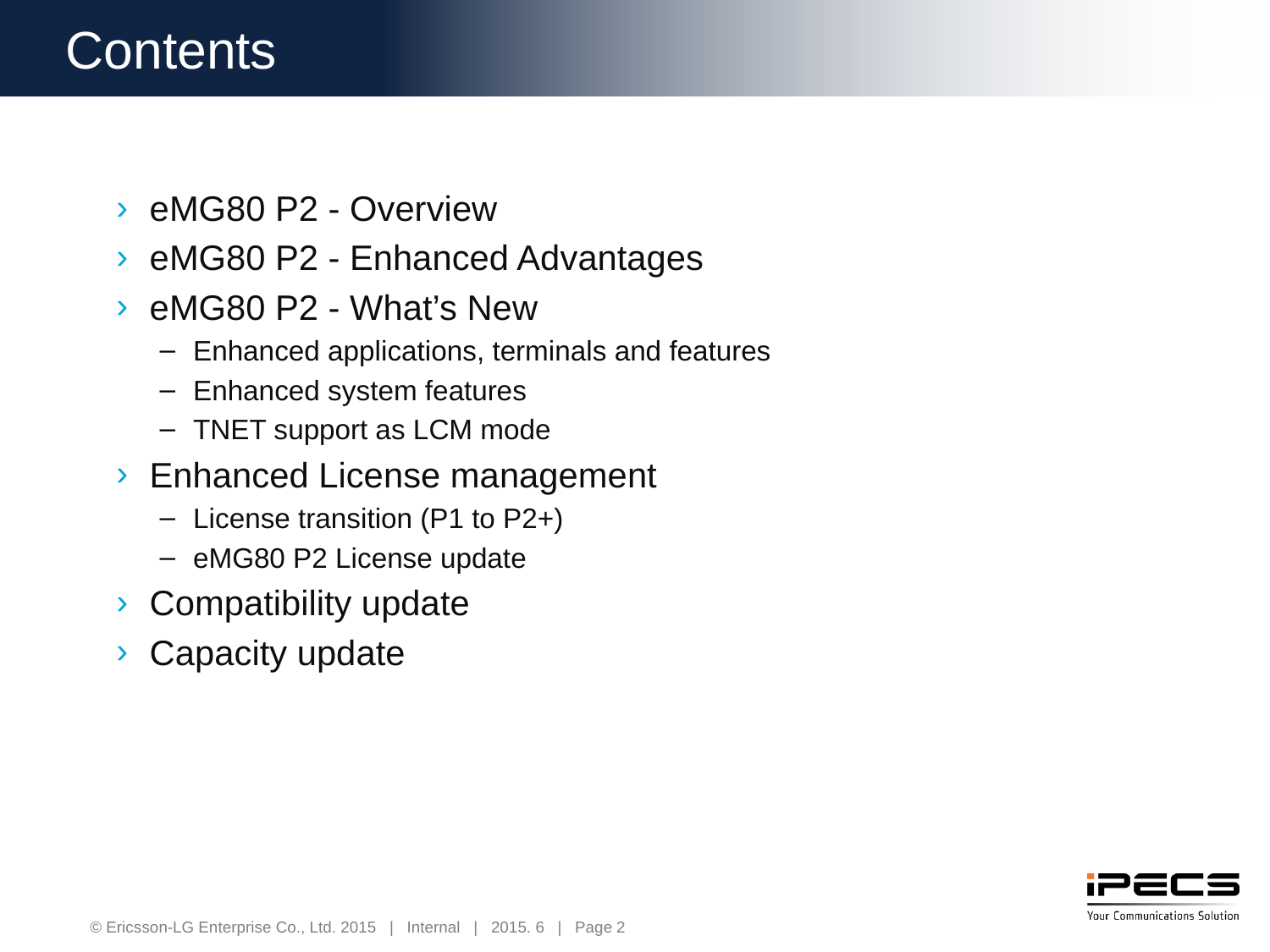

Contents
eMG80 P2 - Overview
eMG80 P2 - Enhanced Advantages
eMG80 P2 - What’s New
Enhanced applications, terminals and features
Enhanced system features
TNET support as LCM mode
Enhanced License management
License transition (P1 to P2+)
eMG80 P2 License update
Compatibility update
Capacity update